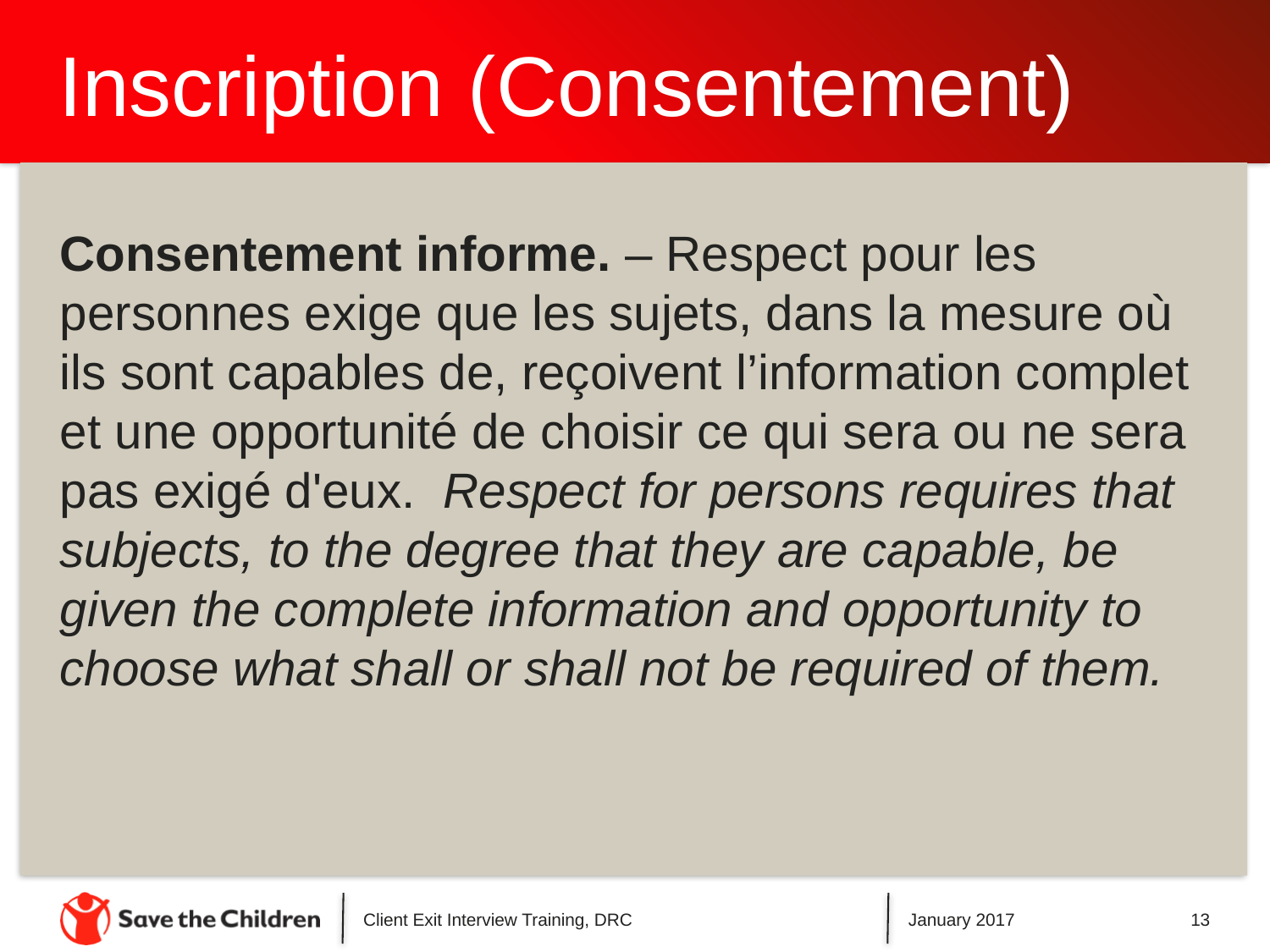

# Inscription (Consentement)
Consentement informe. – Respect pour les personnes exige que les sujets, dans la mesure où ils sont capables de, reçoivent l’information complet et une opportunité de choisir ce qui sera ou ne sera pas exigé d'eux.  Respect for persons requires that subjects, to the degree that they are capable, be given the complete information and opportunity to choose what shall or shall not be required of them.

Client Exit Interview Training, DRC
January 2017
13